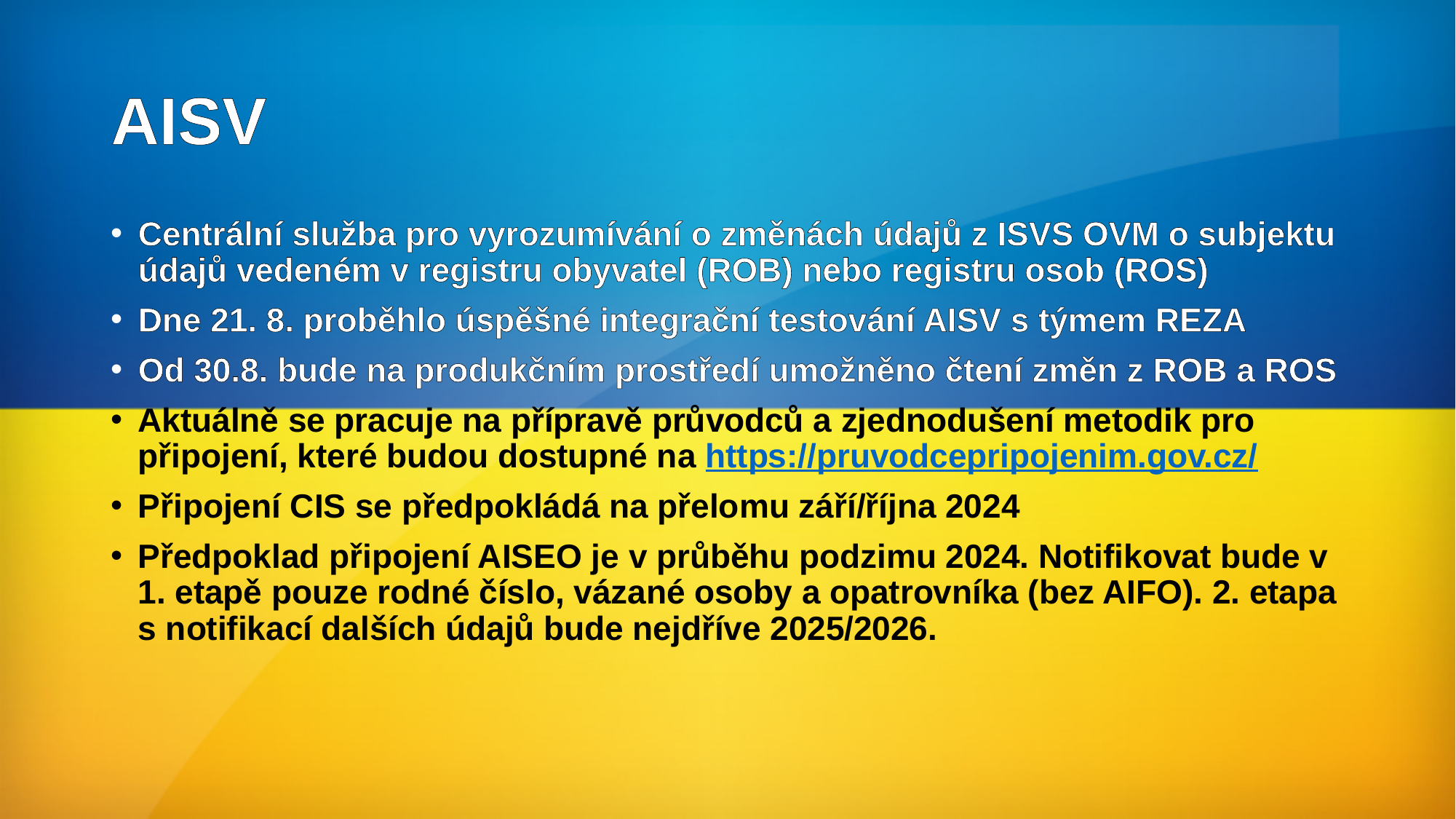

# AISV
Centrální služba pro vyrozumívání o změnách údajů z ISVS OVM o subjektu údajů vedeném v registru obyvatel (ROB) nebo registru osob (ROS)
Dne 21. 8. proběhlo úspěšné integrační testování AISV s týmem REZA
Od 30.8. bude na produkčním prostředí umožněno čtení změn z ROB a ROS
Aktuálně se pracuje na přípravě průvodců a zjednodušení metodik pro připojení, které budou dostupné na https://pruvodcepripojenim.gov.cz/
Připojení CIS se předpokládá na přelomu září/října 2024
Předpoklad připojení AISEO je v průběhu podzimu 2024. Notifikovat bude v 1. etapě pouze rodné číslo, vázané osoby a opatrovníka (bez AIFO). 2. etapa s notifikací dalších údajů bude nejdříve 2025/2026.